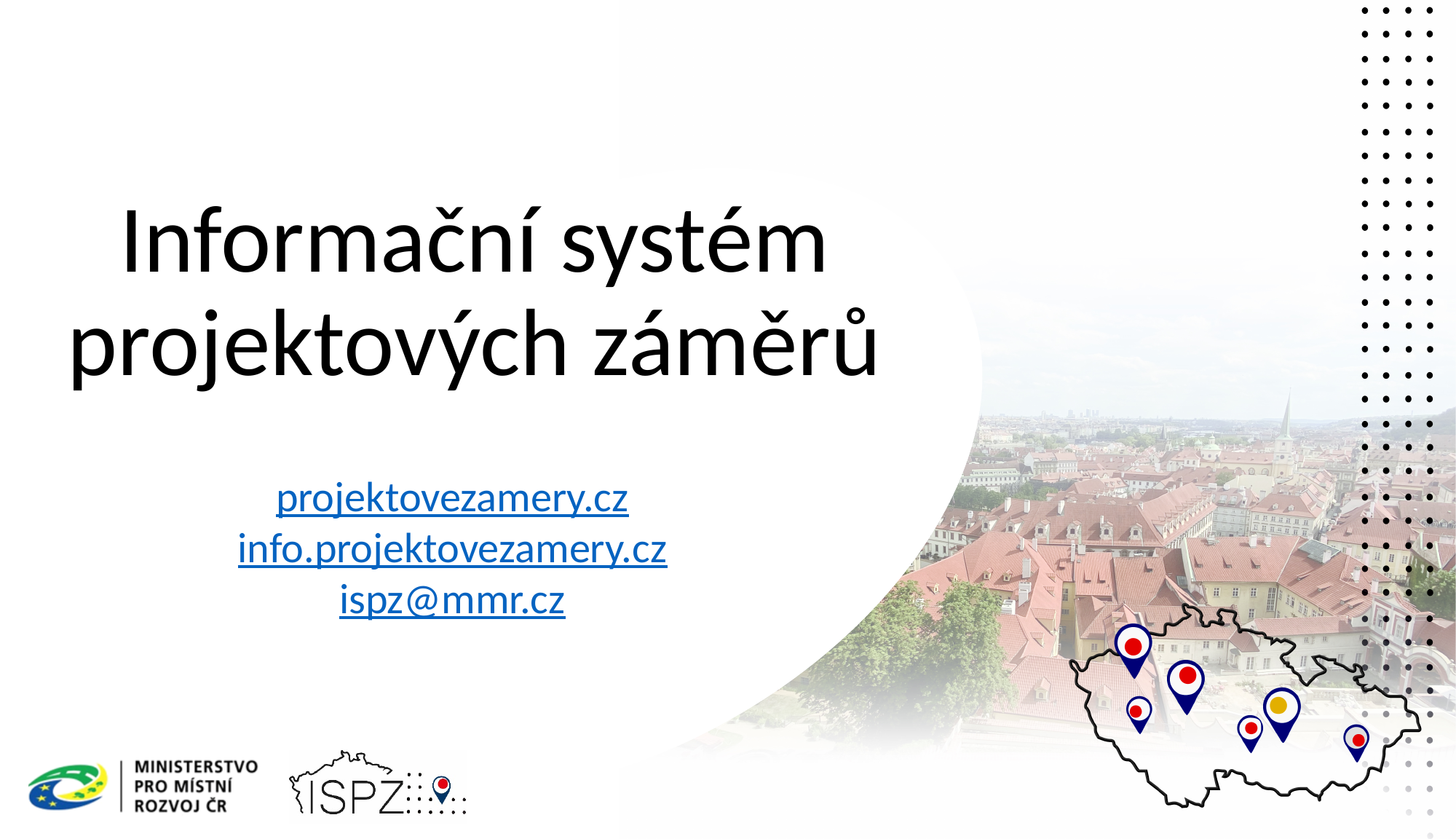

# Informační systém projektových záměrů
projektovezamery.cz
info.projektovezamery.cz
ispz@mmr.cz